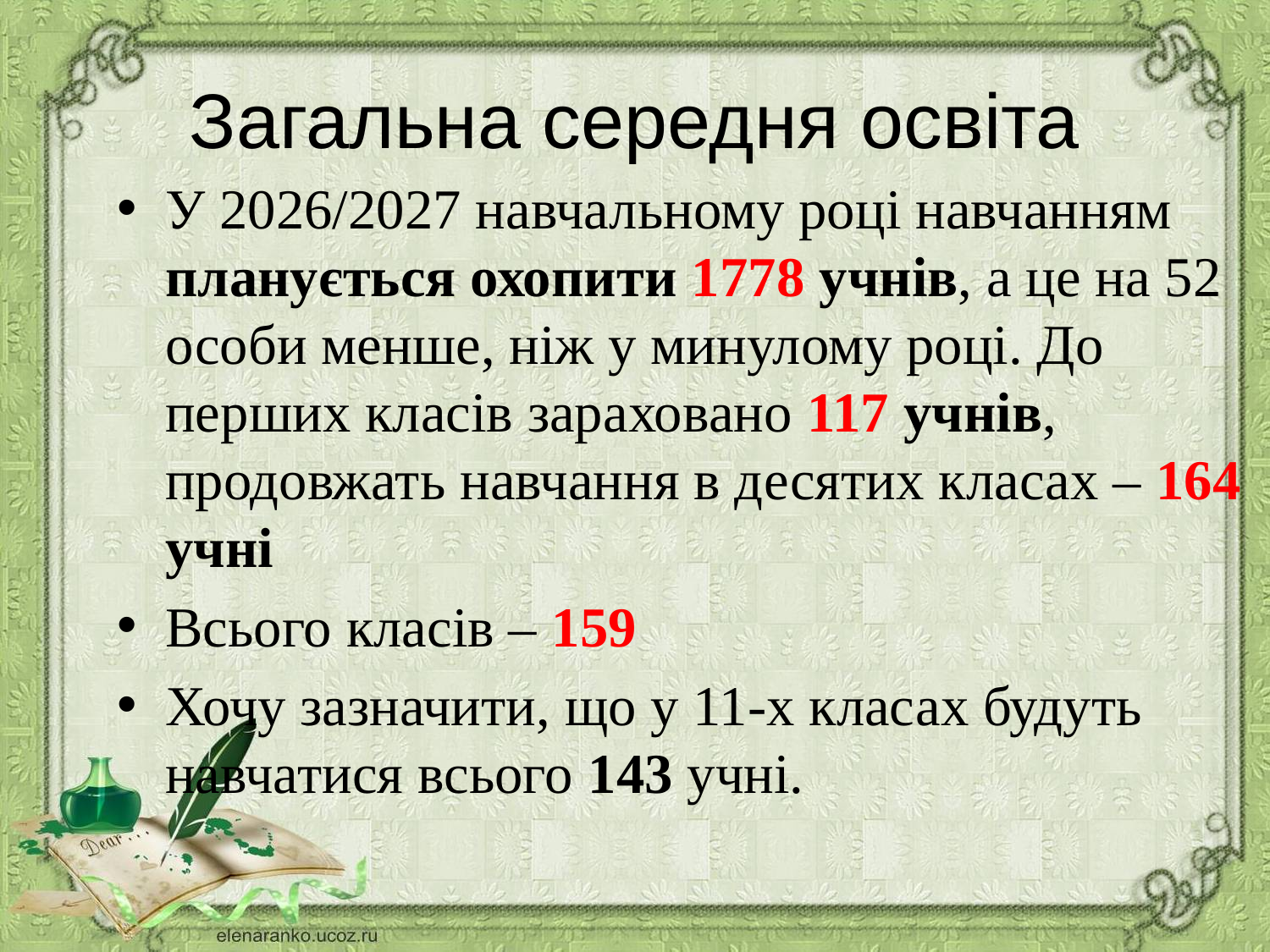

# Загальна середня освіта
У 2026/2027 навчальному році навчанням планується охопити 1778 учнів, а це на 52 особи менше, ніж у минулому році. До перших класів зараховано 117 учнів, продовжать навчання в десятих класах – 164 учні
Всього класів – 159
Хочу зазначити, що у 11-х класах будуть навчатися всього 143 учні.